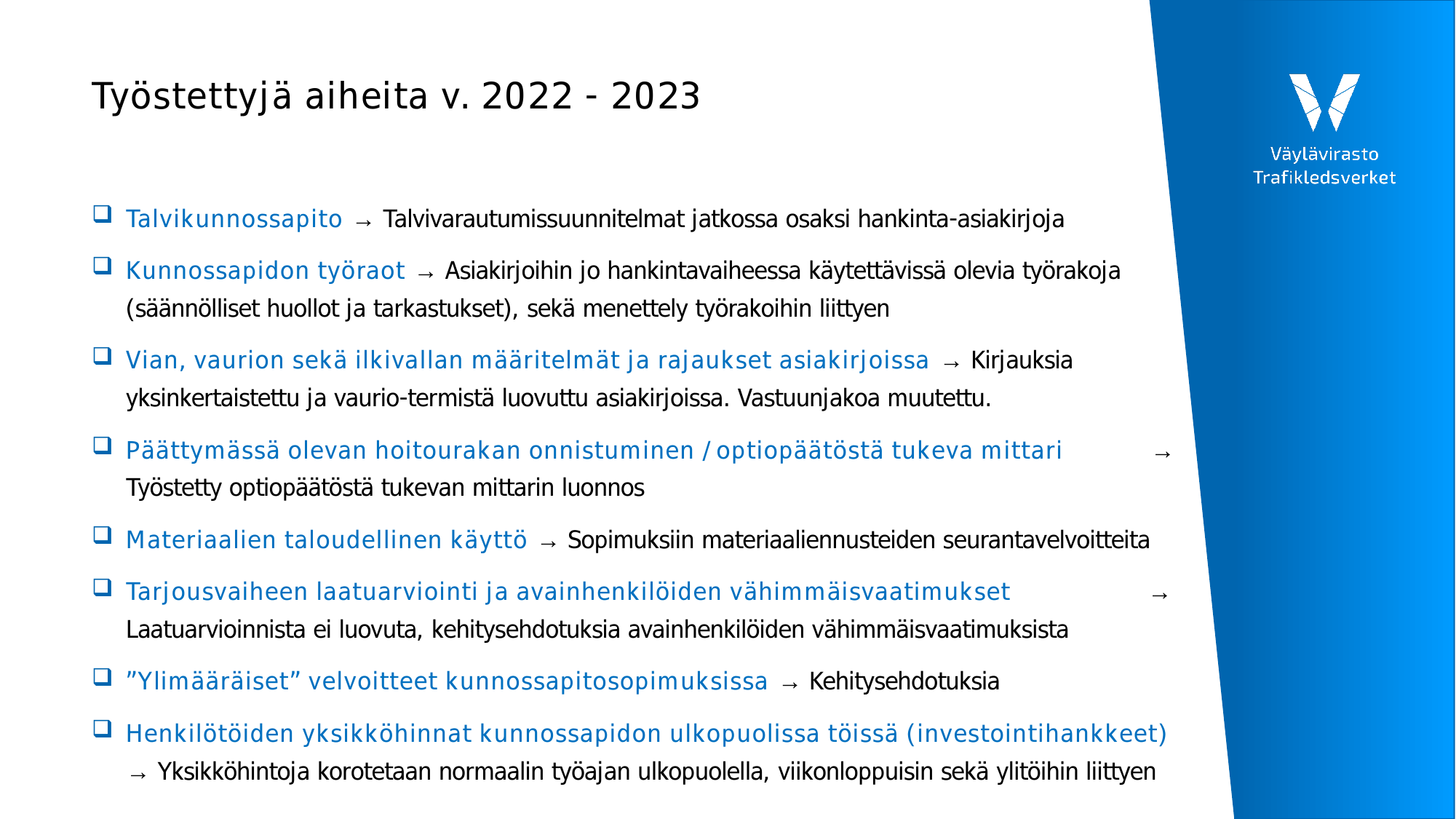

# Työstettyjä aiheita v. 2022 - 2023
Talvikunnossapito → Talvivarautumissuunnitelmat jatkossa osaksi hankinta-asiakirjoja
Kunnossapidon työraot → Asiakirjoihin jo hankintavaiheessa käytettävissä olevia työrakoja (säännölliset huollot ja tarkastukset), sekä menettely työrakoihin liittyen
Vian, vaurion sekä ilkivallan määritelmät ja rajaukset asiakirjoissa → Kirjauksia yksinkertaistettu ja vaurio-termistä luovuttu asiakirjoissa. Vastuunjakoa muutettu.
Päättymässä olevan hoitourakan onnistuminen /optiopäätöstä tukeva mittari            → Työstetty optiopäätöstä tukevan mittarin luonnos
Materiaalien taloudellinen käyttö → Sopimuksiin materiaaliennusteiden seurantavelvoitteita
Tarjousvaiheen laatuarviointi ja avainhenkilöiden vähimmäisvaatimukset                   → Laatuarvioinnista ei luovuta, kehitysehdotuksia avainhenkilöiden vähimmäisvaatimuksista
”Ylimääräiset” velvoitteet kunnossapitosopimuksissa → Kehitysehdotuksia
Henkilötöiden yksikköhinnat kunnossapidon ulkopuolissa töissä (investointihankkeet) → Yksikköhintoja korotetaan normaalin työajan ulkopuolella, viikonloppuisin sekä ylitöihin liittyen